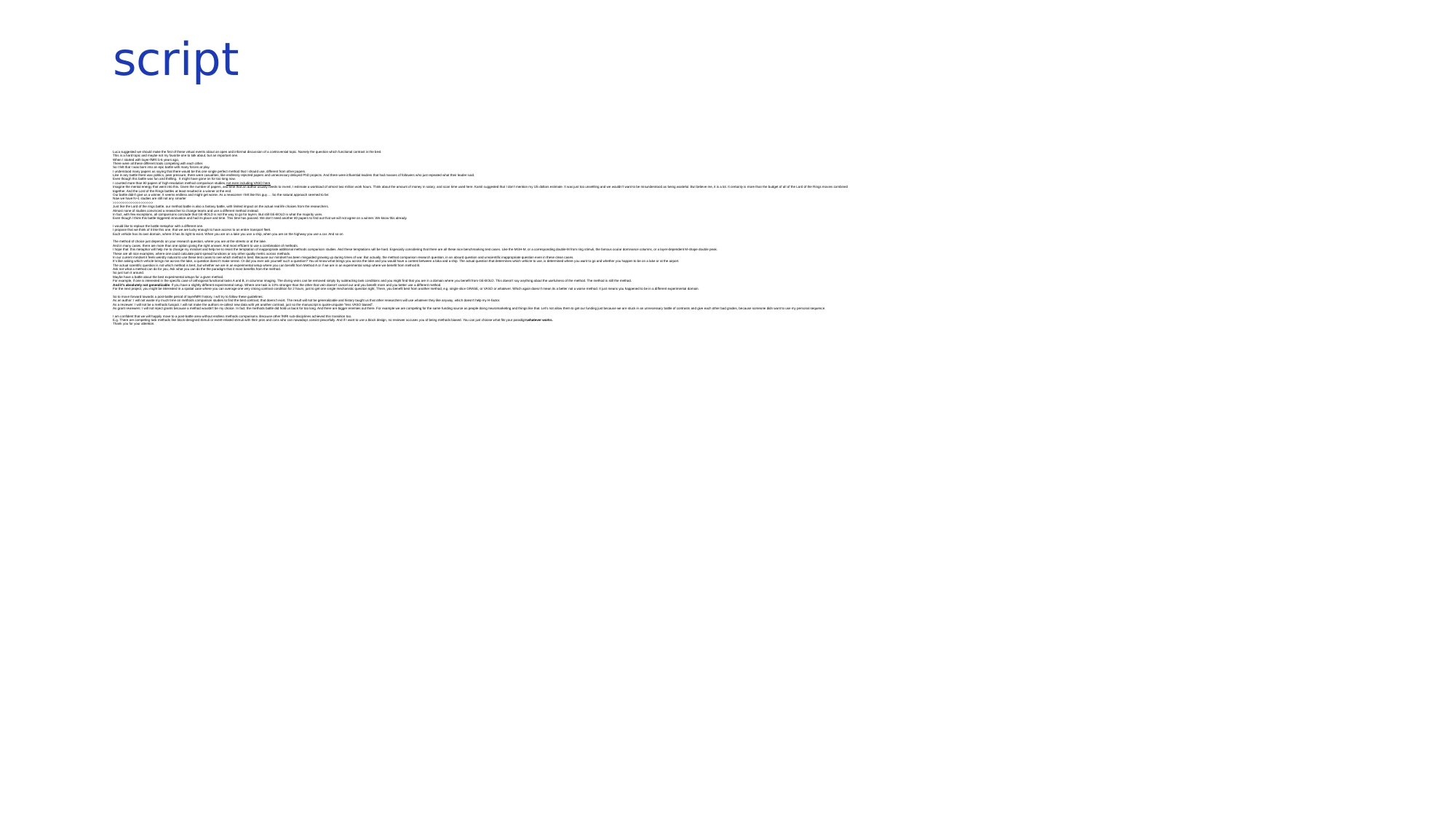

# script
Luca suggested we should make the first of these virtual events about an open and informal discussion of a controversial topic. Namely the question which functional contrast is the best.
This is a hard topic and maybe not my favorite one to talk about, but an important one.
When I started with layer-fMRI 5-6 years ago,
There were all these different tools competing with each other.
So I felt that I was born into an epic battle with many forces at play.
I understood many papers as saying that there would be this one single perfect method that I should use, different from other papers.
Like in any battle there was politics, peer pressure, there were casualties, like endlessly rejected papers and unnecessary delayed PhD projects. And there were influential leaders that had masses of followers who just repeated what their leader said.
Even though this battle was fun and thrilling.  It might have gone on for too long now.
I counted more than 80 papers of high-resolution method comparison studies, not even including VASO here.
Imagine the mental energy that went into this. Given the number of papers, and time that an author usually needs to invest, I estimate a workload of almost two million work hours. Think about the amount of money in salary, and scan time used here. Kamil suggested that I don’t mention my US dollars estimate. It was just too unsettling and we wouldn’t want to be misunderstood as being wasteful. But believe me, it is a lot. It certainly is more than the budget of all of the Lord of the Rings movies combined together. And the Lord of the Rings battles at least resulted in a winner at the end.
Our battle didn’t give us a winner. It seems endless and might get worse. As a newcomer I felt like this guy…. So the natural approach seemed to be:
Now we have N+1 studies are still not any smarter
>>>>>>>>>>>>>>>>>>>>
Just like the Lord of the rings battle, our method battle is also a fantasy battle, with limited impact on the actual real life choices from the researchers.
Almost none of studies convinced a researcher to change teams and use a different method instead.
In fact, with few exceptions, all comparisons conclude that GE-BOLD is not the way to go for layers. But still GE-BOLD is what the majority uses.
Even though I think this battle triggered innovation and had its place and time. This time has passed. We don’t need another 80 papers to find out that we will not agree on a winner. We know this already.
I would like to replace the battle metaphor with a different one.
I propose that we think of it like this one, that we are lucky enough to have access to an entire transport fleet.
Each vehicle has its own domain, where it has its right to exist. When you are on a lake you use a ship, when you are on the highway you use a car. And so on
The method of choice just depends on your research question, where you are at the streets or at the lake.
And in many cases, there are more than one option giving the right answer. And most efficient to use a combination of methods.
I hope that  this metaphor will help me to change my mindset and help me to resist the temptation of inappropriate additional methods comparison studies. And these temptations will be hard. Especially considering that there are all these nice benchmarking test cases. Like the MGH-M, or a corresponding double-M from ring stimuli, the famous ocular dominance columns, or a layer-dependent M-shape double peak.
These are all nice examples, where one could calculate point spread functions or any other quality metric across methods.
In our current mindset it feels weirdly natural to use these test cases to see which method is best. Because our mindset has been misguided growing up during times of war. But actually, the method comparison research question, in an absurd question and unscientific inappropriate question even in these clean cases.
It’s like asking which vehicle brings me across the lake, a question doesn’t make sense. Or did you ever ask yourself such a question? You all know what brings you across the lake and you would have a contest between a bika and a ship. The actual question that determines which vehicle to use, is determined where you want to go and whether you happen to be on a lake or at the airport.
The actual scientific question is not which method is best, but whether we are in an experimental setup where you can benefit from Method A or if we are in an experimental setup where we benefit from method B.
Ask not what a method can do for you, Ask what you can do the the paradigm that it most benefits from the method.
So just turn it around.
Maybe have a battle about the best experimental setups for a given method.
For example, if one is interested in the specific case of orthogonal functional tasks A and B, in columnar imaging. The diving veins can be removed simply by subtracting task conditions and you might find that you are in a domain where you benefit from GE-BOLD. This doesn’t say anything about the usefulness of the method. The method is still the method.
And it’s absolutely not generalizable. If you have a slightly different experimental setup. Where one task is 10% stronger than the other that vein doesn’t cancel out and you benefit more and you better use a different method.
For the next project, you might be interested in a spatial case where you can average one very strong contrast condition for 2 hours, just to get one single mechanistic question right, There, you benefit best from another method, e.g. single slice GRASE, or VASO or whatever. Which again doesn’t mean its a better not a worse method. It just means you happened to be in a different experimental domain.
So to move forward towards a post-battle period of layerfMRI history, I will try to follow these guidelines:
As an author: I will not waste my much time on methods comparison studies to find the best contrast, that doens’t exist. The result will not be generalizable and history taught us that other researchers will use whatever they like anyway, which doesn't help my H-factor.
As a reviewer: I will not be a methods fusspot. I will not make the authors re-collect new data with yet another contrast, just so the manuscript is quote-unquote “less VASO biased”.
As grant reviewers: I will not reject grants because a method wouldn’t be my choice. In fact, the methods battle did hold us back for too long. And there are bigger enemies out there. For example we are competing for the same funding source as people doing neuromarketing and things like that. Let’s not allow them to get our funding just because we are stuck in an unnecessary battle of contrasts and give each other bad grades, because someone didn want to use my personal sequence.
I am confident that we will happily move to a post-battle area without endless methods comparisons. Because other fMRI sub-disciplines achieved this transition too.
E.g. There are competing task methods like block-designed stimuli or event-related stimuli with their pros and cons who can nowadays coexist peacefully. And if I want to use a block design, no reviewer accuses you of being methods biased. You can just choose what fits your paradigm, whatever works.
Thank you for your attention.